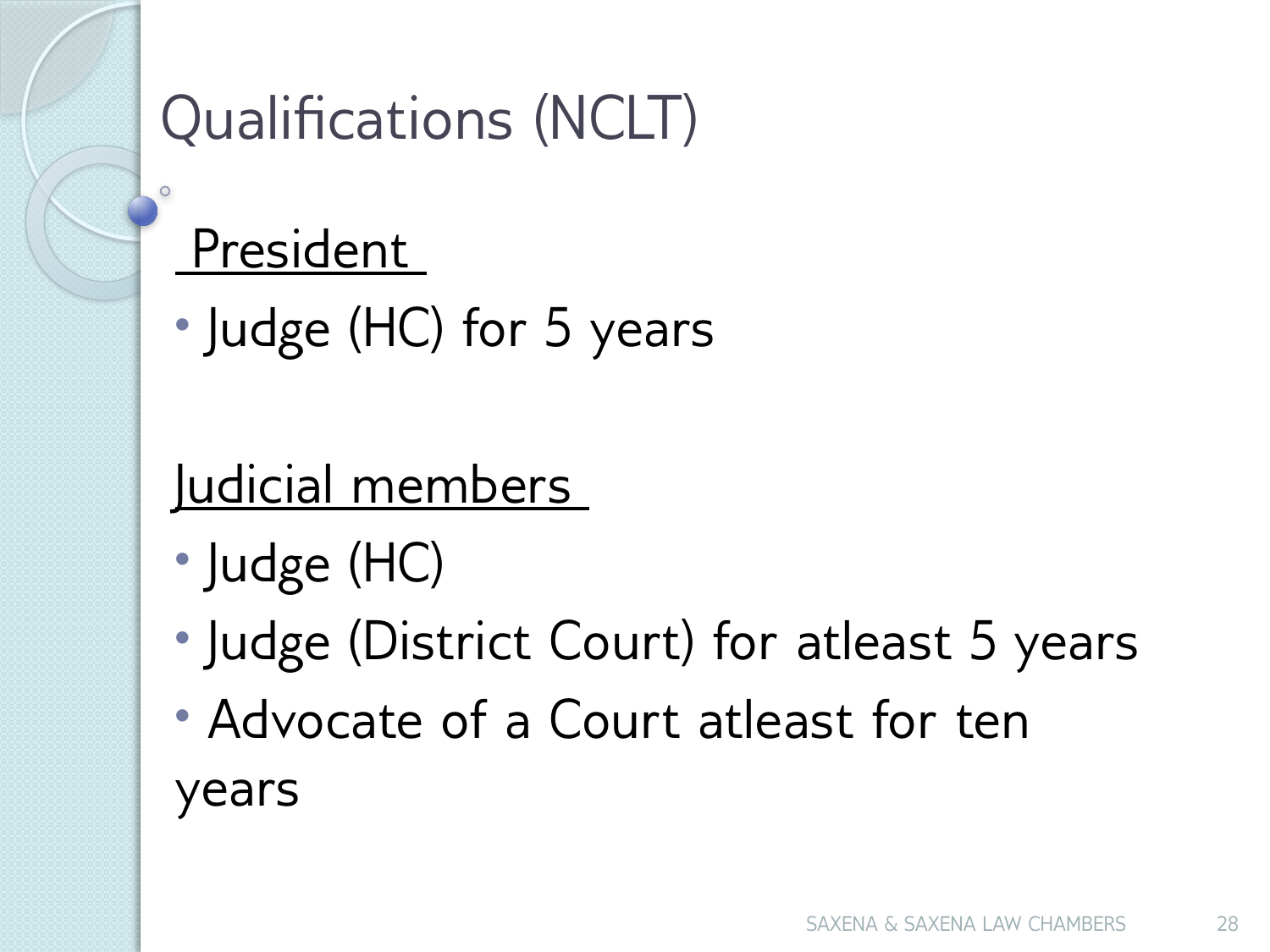

# Qualifications (NCLT)
 President
 Judge (HC) for 5 years

Judicial members
 Judge (HC)
 Judge (District Court) for atleast 5 years
 Advocate of a Court atleast for ten years
SAXENA & SAXENA LAW CHAMBERS
28